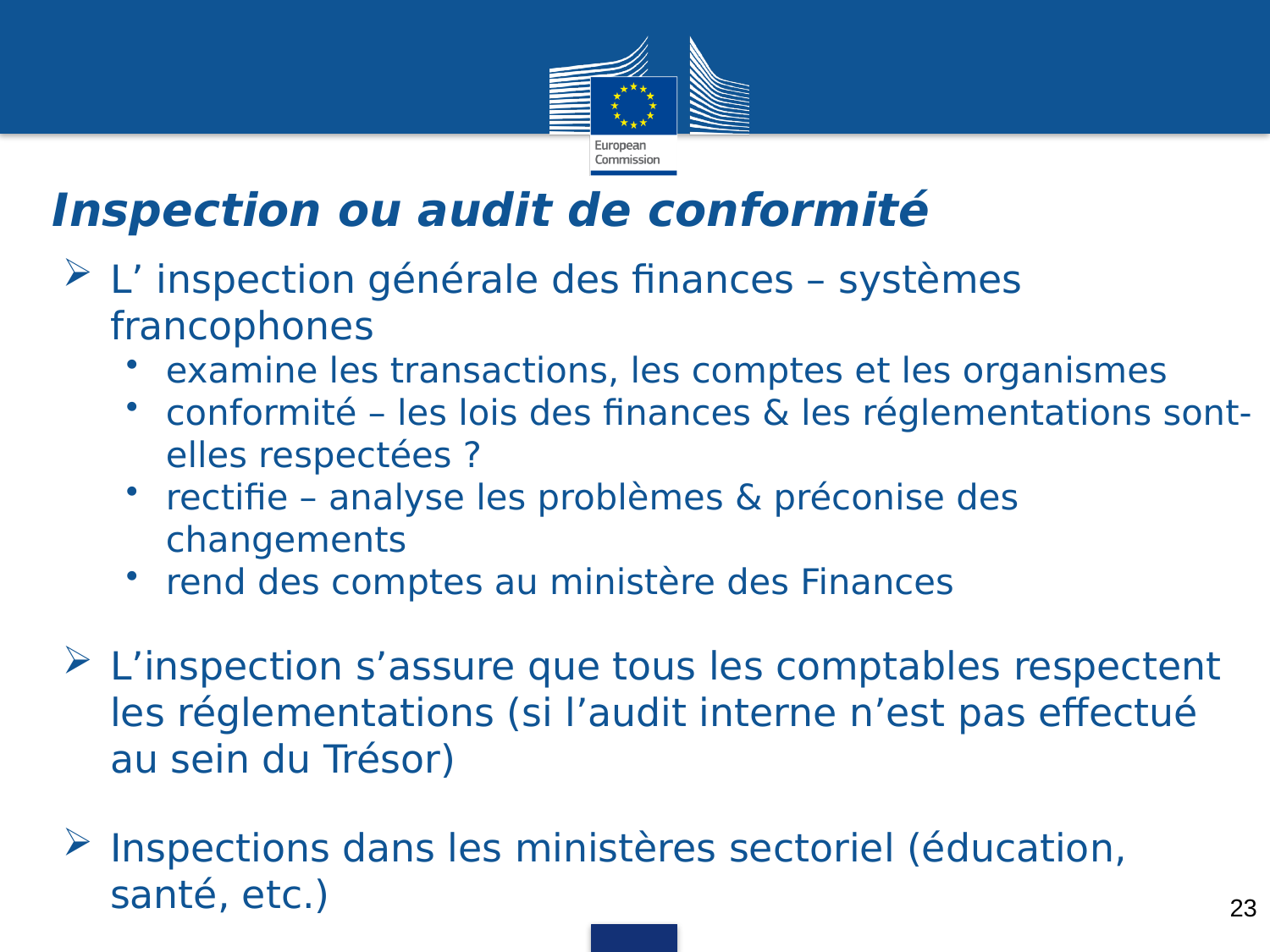

# Inspection ou audit de conformité
L’ inspection générale des finances – systèmes francophones
examine les transactions, les comptes et les organismes
conformité – les lois des finances & les réglementations sont-elles respectées ?
rectifie – analyse les problèmes & préconise des changements
rend des comptes au ministère des Finances

L’inspection s’assure que tous les comptables respectent les réglementations (si l’audit interne n’est pas effectué au sein du Trésor)

Inspections dans les ministères sectoriel (éducation, santé, etc.)

23